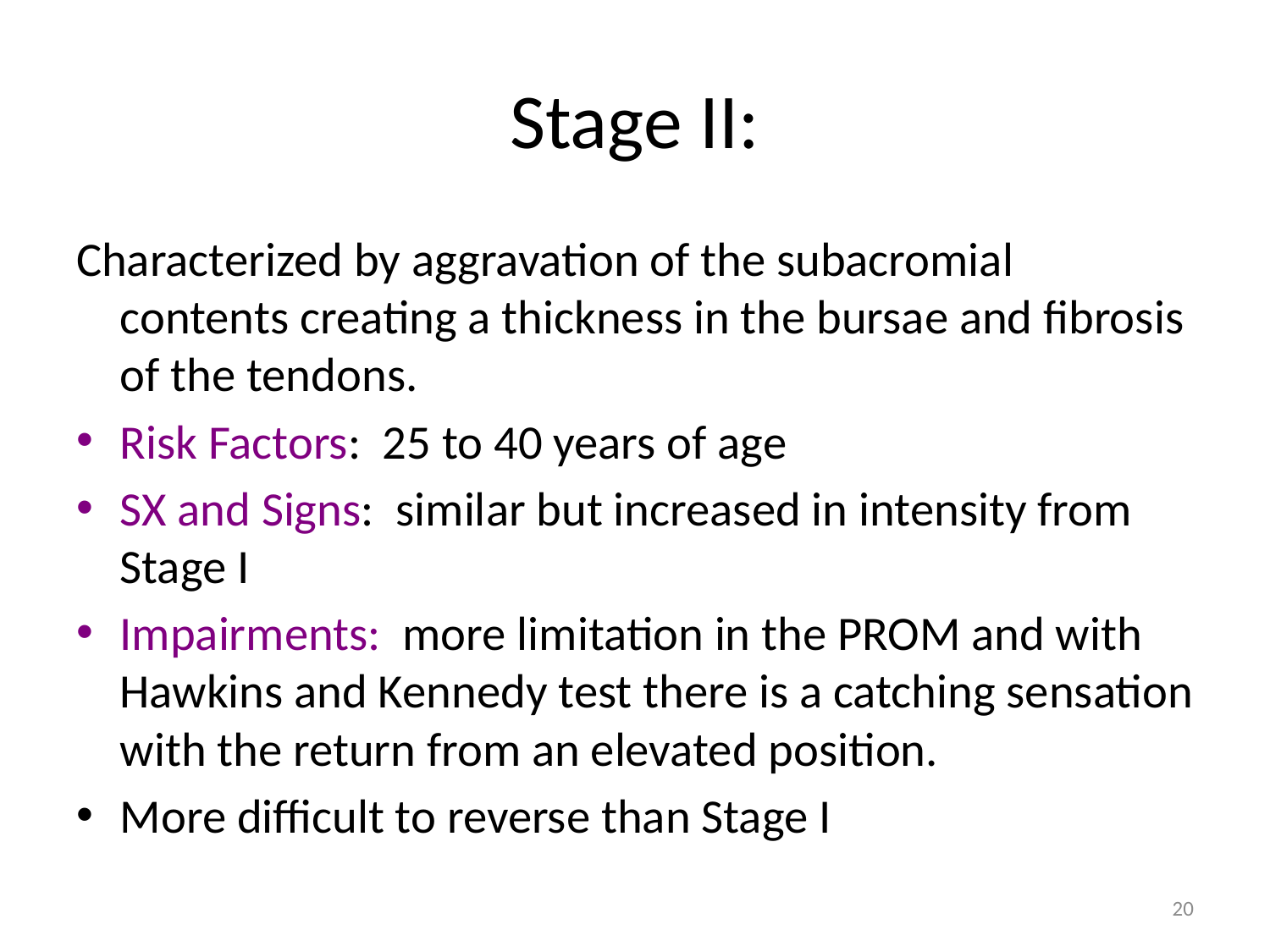

# Stage II:
Characterized by aggravation of the subacromial contents creating a thickness in the bursae and fibrosis of the tendons.
Risk Factors:  25 to 40 years of age
SX and Signs:  similar but increased in intensity from Stage I
Impairments:  more limitation in the PROM and with Hawkins and Kennedy test there is a catching sensation with the return from an elevated position.
More difficult to reverse than Stage I

20